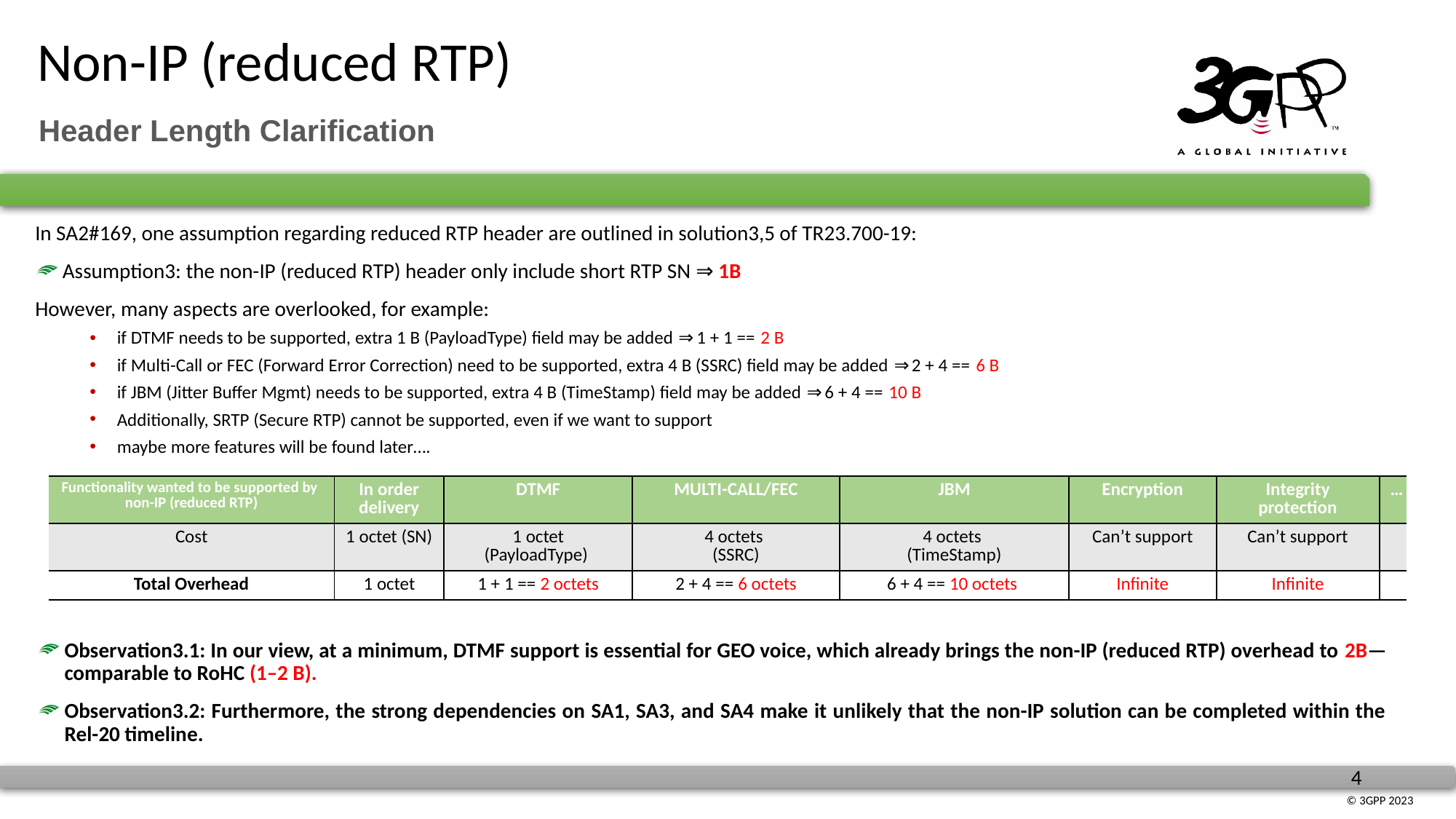

Non-IP (reduced RTP)
Header Length Clarification

In SA2#169, one assumption regarding reduced RTP header are outlined in solution3,5 of TR23.700-19:
Assumption3: the non-IP (reduced RTP) header only include short RTP SN ⇒ 1B
However, many aspects are overlooked, for example:
if DTMF needs to be supported, extra 1 B (PayloadType) field may be added ⇒ 1 + 1 == 2 B
if Multi-Call or FEC (Forward Error Correction) need to be supported, extra 4 B (SSRC) field may be added ⇒ 2 + 4 == 6 B
if JBM (Jitter Buffer Mgmt) needs to be supported, extra 4 B (TimeStamp) field may be added ⇒ 6 + 4 == 10 B
Additionally, SRTP (Secure RTP) cannot be supported, even if we want to support
maybe more features will be found later….

| Functionality wanted to be supported by non-IP (reduced RTP) | In order delivery | DTMF | MULTI-CALL/FEC | JBM | Encryption | Integrity protection | … |
| --- | --- | --- | --- | --- | --- | --- | --- |
| Cost | 1 octet (SN) | 1 octet (PayloadType) | 4 octets (SSRC) | 4 octets (TimeStamp) | Can’t support | Can’t support |  |
| Total Overhead | 1 octet | 1 + 1 == 2 octets | 2 + 4 == 6 octets | 6 + 4 == 10 octets | Infinite | Infinite |  |
Observation3.1: In our view, at a minimum, DTMF support is essential for GEO voice, which already brings the non-IP (reduced RTP) overhead to 2B—comparable to RoHC (1–2 B).
Observation3.2: Furthermore, the strong dependencies on SA1, SA3, and SA4 make it unlikely that the non-IP solution can be completed within the Rel-20 timeline.